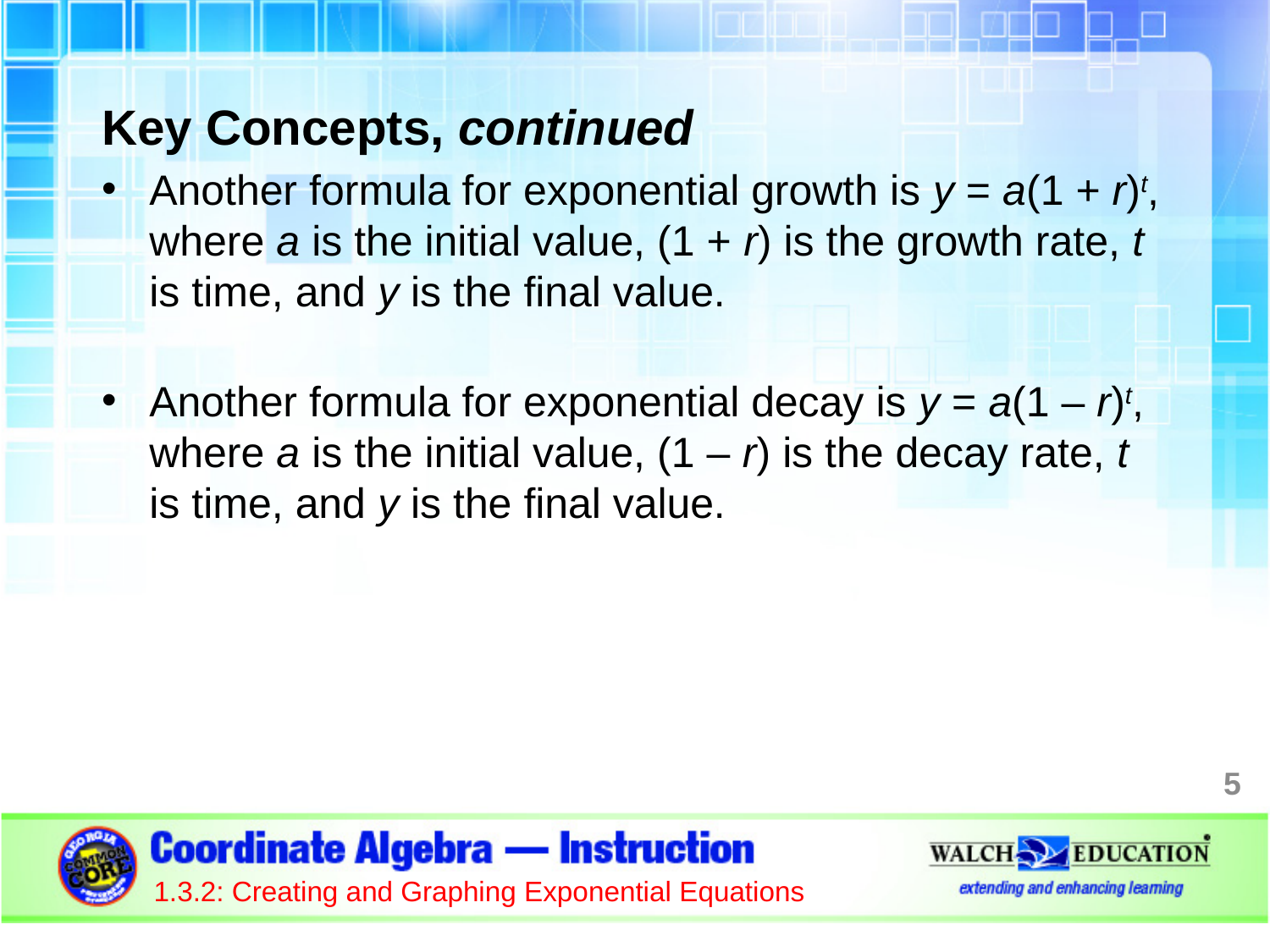

Key Concepts, continued
Another formula for exponential growth is y = a(1 + r)t, where a is the initial value, (1 + r) is the growth rate, t is time, and y is the final value.
Another formula for exponential decay is y = a(1 – r)t, where a is the initial value, (1 – r) is the decay rate, t is time, and y is the final value.

5
1.3.2: Creating and Graphing Exponential Equations